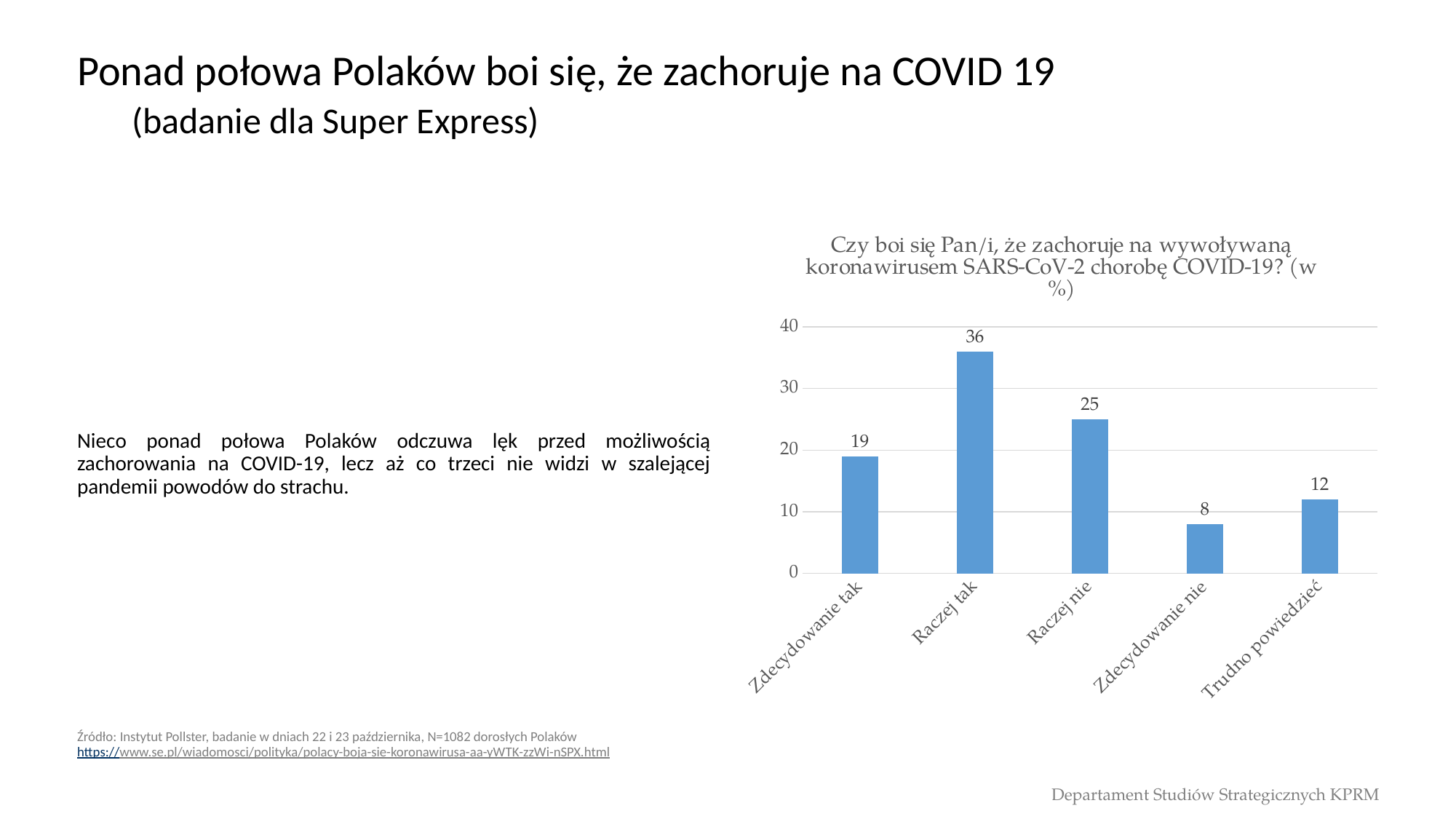

Ponad połowa Polaków boi się, że zachoruje na COVID 19
(badanie dla Super Express)

### Chart: Czy boi się Pan/i, że zachoruje na wywoływaną koronawirusem SARS-CoV-2 chorobę COVID-19? (w %)

| Category |  |
|---|---|
| Zdecydowanie tak | 19.0 |
| Raczej tak | 36.0 |
| Raczej nie | 25.0 |
| Zdecydowanie nie | 8.0 |
| Trudno powiedzieć | 12.0 |
Nieco ponad połowa Polaków odczuwa lęk przed możliwością zachorowania na COVID-19, lecz aż co trzeci nie widzi w szalejącej pandemii powodów do strachu.
Źródło: Instytut Pollster, badanie w dniach 22 i 23 października, N=1082 dorosłych Polaków
https://www.se.pl/wiadomosci/polityka/polacy-boja-sie-koronawirusa-aa-yWTK-zzWi-nSPX.html